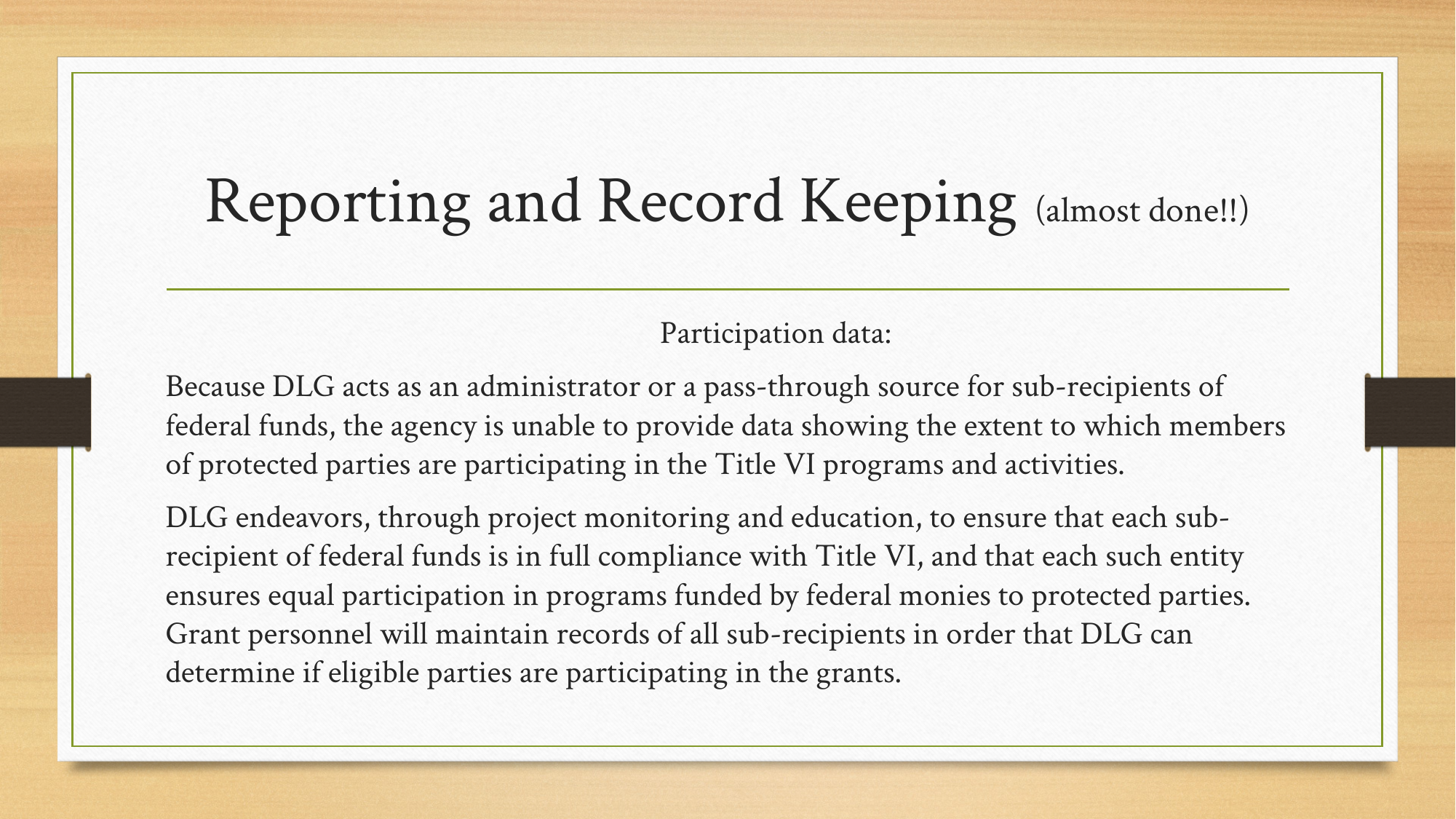

# Reporting and Record Keeping (almost done!!)
	Participation data:
Because DLG acts as an administrator or a pass-through source for sub-recipients of federal funds, the agency is unable to provide data showing the extent to which members of protected parties are participating in the Title VI programs and activities.
DLG endeavors, through project monitoring and education, to ensure that each sub-recipient of federal funds is in full compliance with Title VI, and that each such entity ensures equal participation in programs funded by federal monies to protected parties. Grant personnel will maintain records of all sub-recipients in order that DLG can determine if eligible parties are participating in the grants.